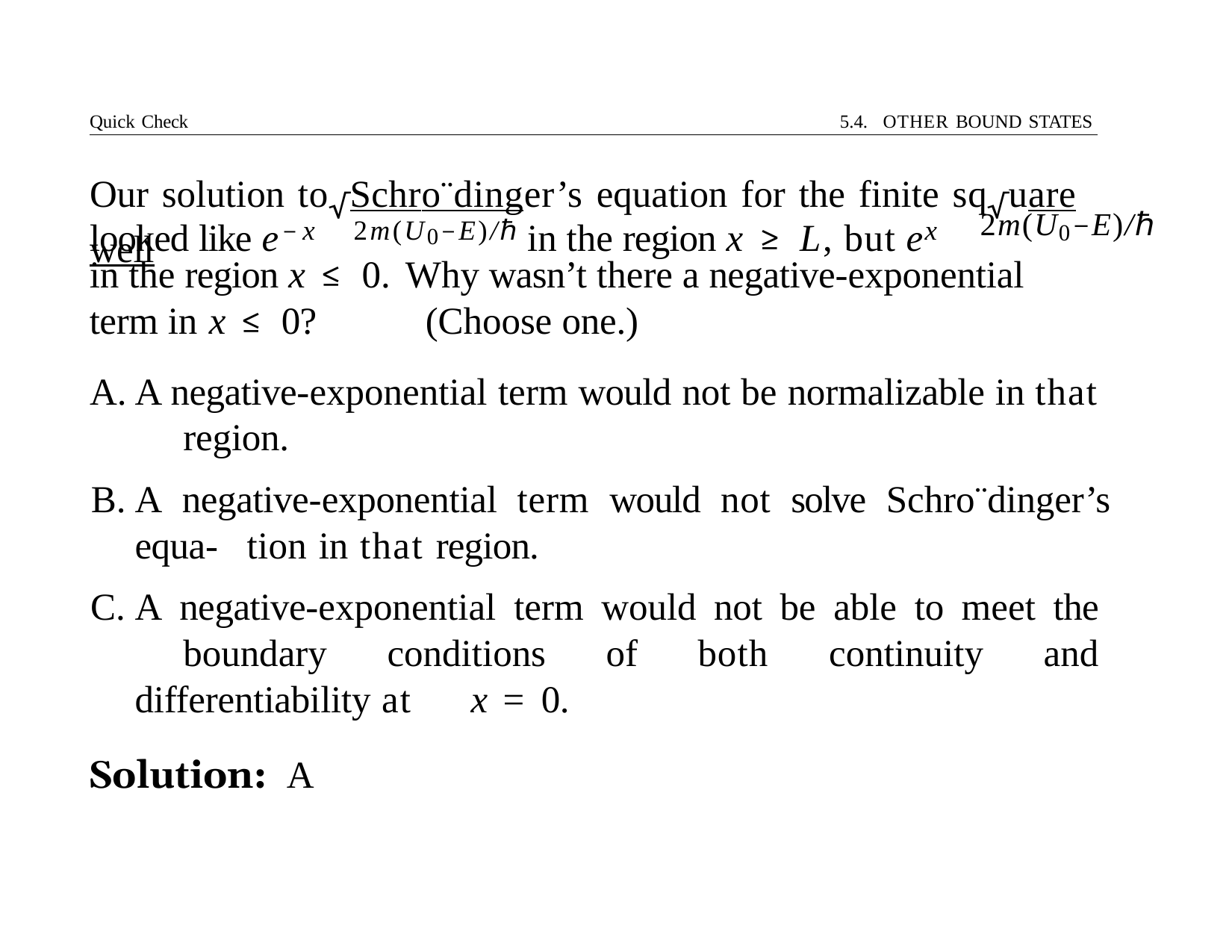

Quick Check	5.4.  OTHER BOUND STATES

# Our solution to√Schro¨dinger’s equation for the finite sq√uare well
2m(U0−E)/ℏ
looked like e−x	2m(U0−E)/ℏ in the region x ≥ L, but ex
in the region x ≤ 0. Why wasn’t there a negative-exponential term in x ≤ 0?	(Choose one.)
A negative-exponential term would not be normalizable in that 	region.
A negative-exponential term would not solve Schro¨dinger’s equa- 	tion in that region.
A negative-exponential term would not be able to meet the 	boundary conditions of both continuity and differentiability at 	x = 0.
Solution:	A